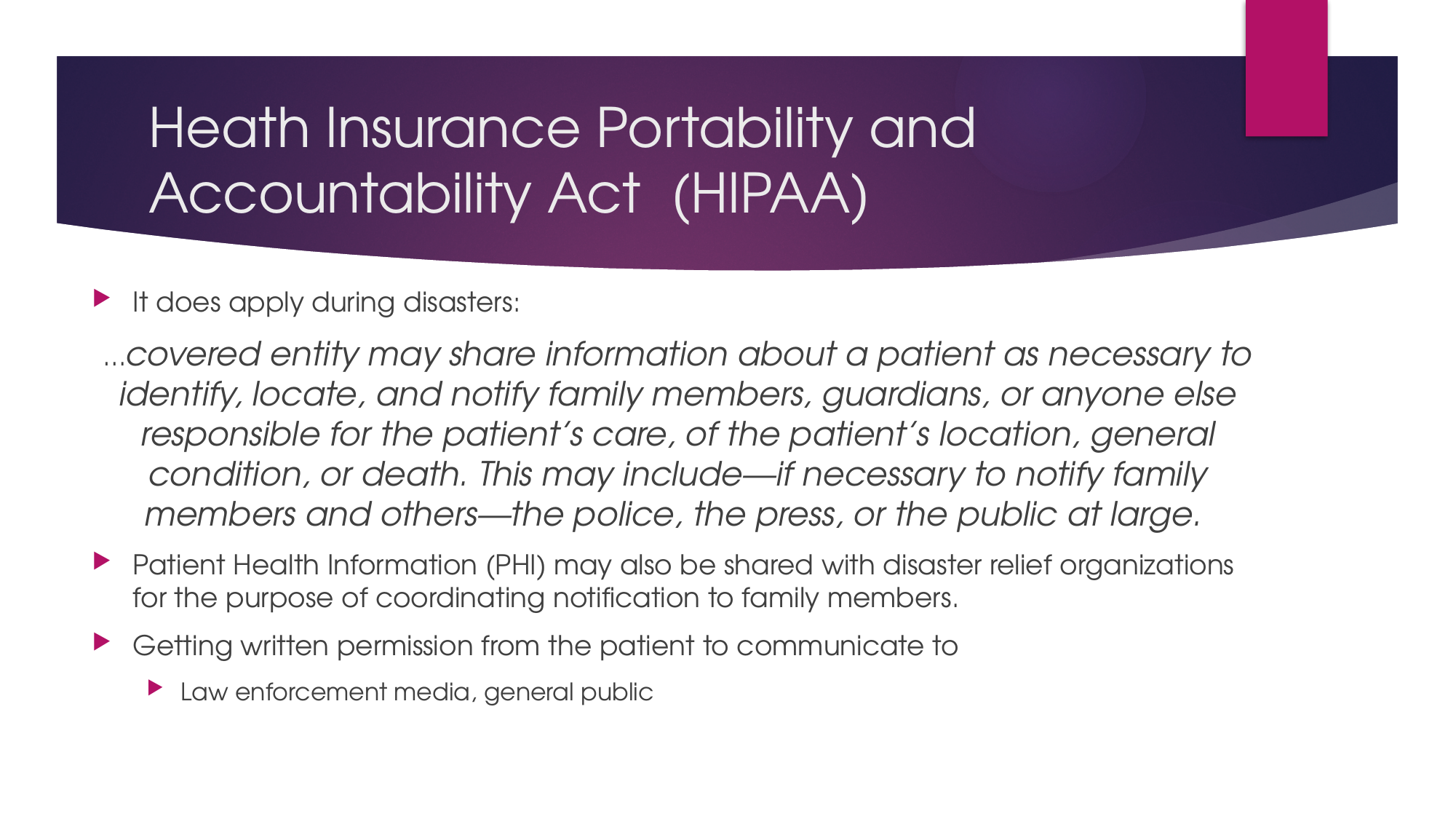

# Heath Insurance Portability and Accountability Act  (HIPAA)
It does apply during disasters:
…covered entity may share information about a patient as necessary to identify, locate, and notify family members, guardians, or anyone else responsible for the patient’s care, of the patient’s location, general condition, or death. This may include—if necessary to notify family members and others—the police, the press, or the public at large.
Patient Health Information (PHI) may also be shared with disaster relief organizations for the purpose of coordinating notification to family members.
Getting written permission from the patient to communicate to
Law enforcement media, general public